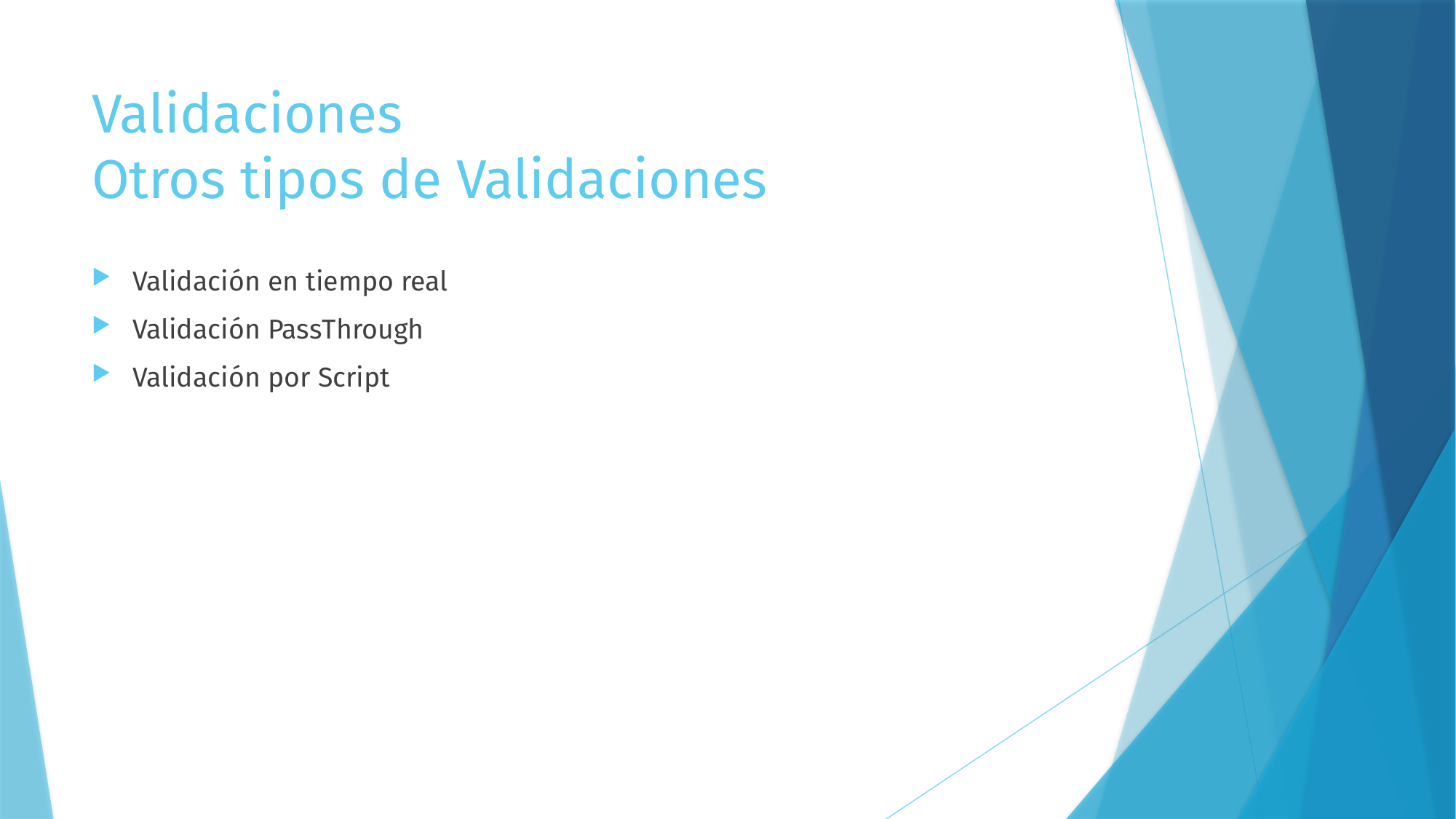

# Validaciones Otros tipos de Validaciones
Validación en tiempo real
Validación PassThrough
Validación por Script